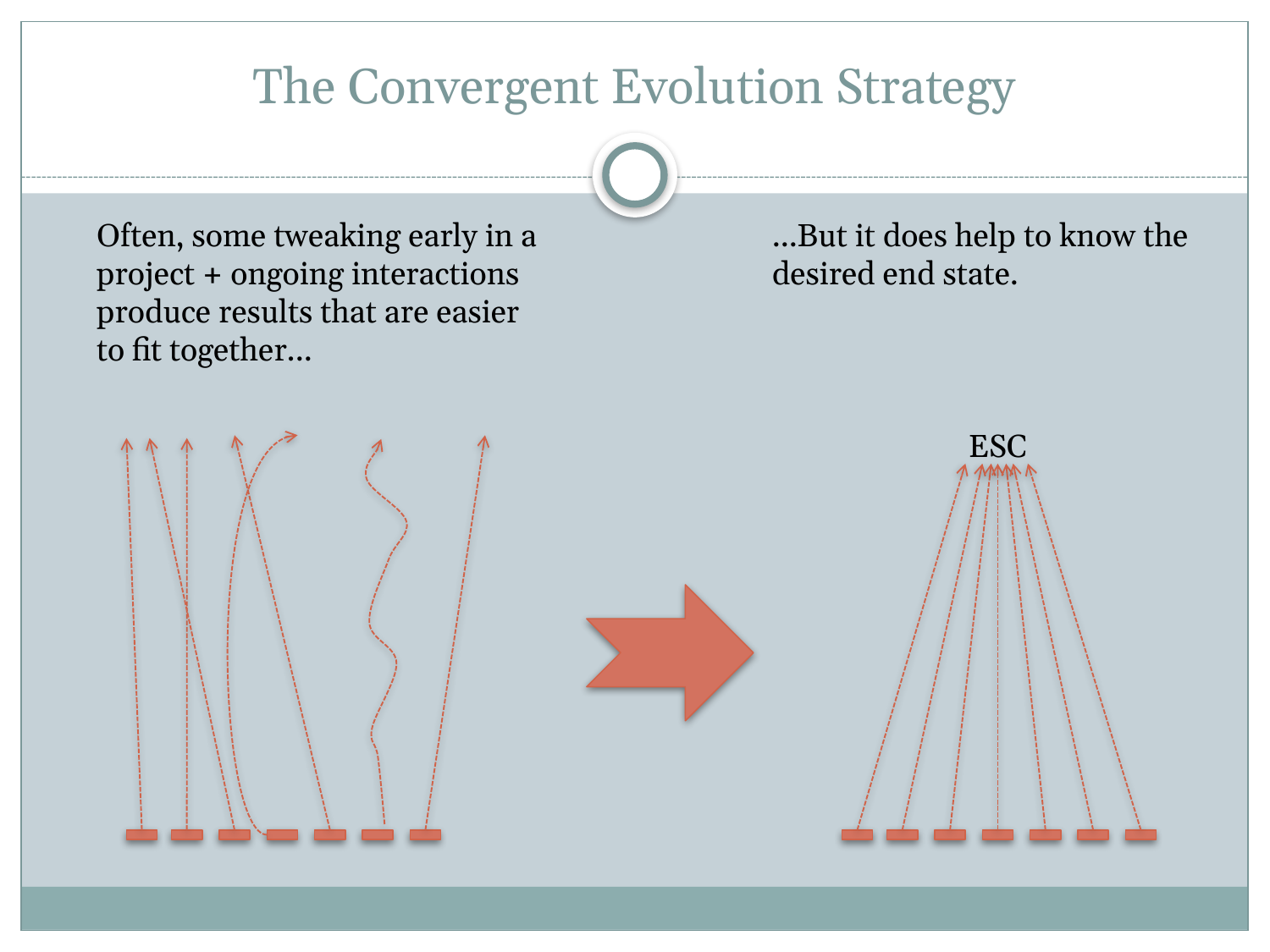

# The Convergent Evolution Strategy
Often, some tweaking early in a project + ongoing interactions produce results that are easier to fit together...
...But it does help to know the desired end state.
ESC